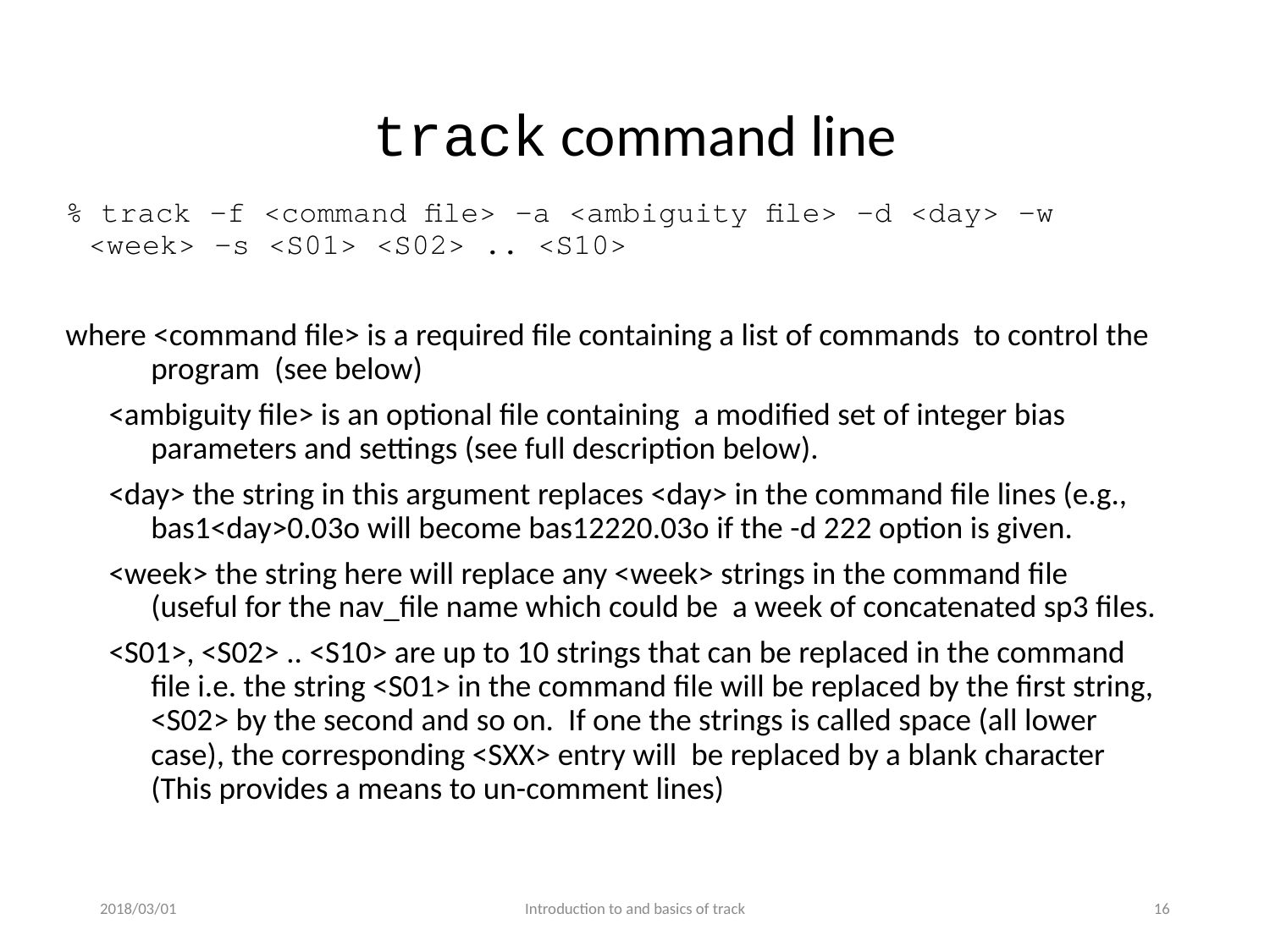

# track command line
% track -f <command file> -a <ambiguity file> -d <day> -w <week> -s <S01> <S02> .. <S10>

where <command file> is a required file containing a list of commands  to control the program  (see below)
      <ambiguity file> is an optional file containing  a modified set of integer bias parameters and settings (see full description below).
      <day> the string in this argument replaces <day> in the command file lines (e.g., bas1<day>0.03o will become bas12220.03o if the -d 222 option is given.
      <week> the string here will replace any <week> strings in the command file (useful for the nav_file name which could be  a week of concatenated sp3 files.
      <S01>, <S02> .. <S10> are up to 10 strings that can be replaced in the command file i.e. the string <S01> in the command file will be replaced by the first string, <S02> by the second and so on.  If one the strings is called space (all lower case), the corresponding <SXX> entry will  be replaced by a blank character (This provides a means to un-comment lines)

2018/03/01
Introduction to and basics of track
16